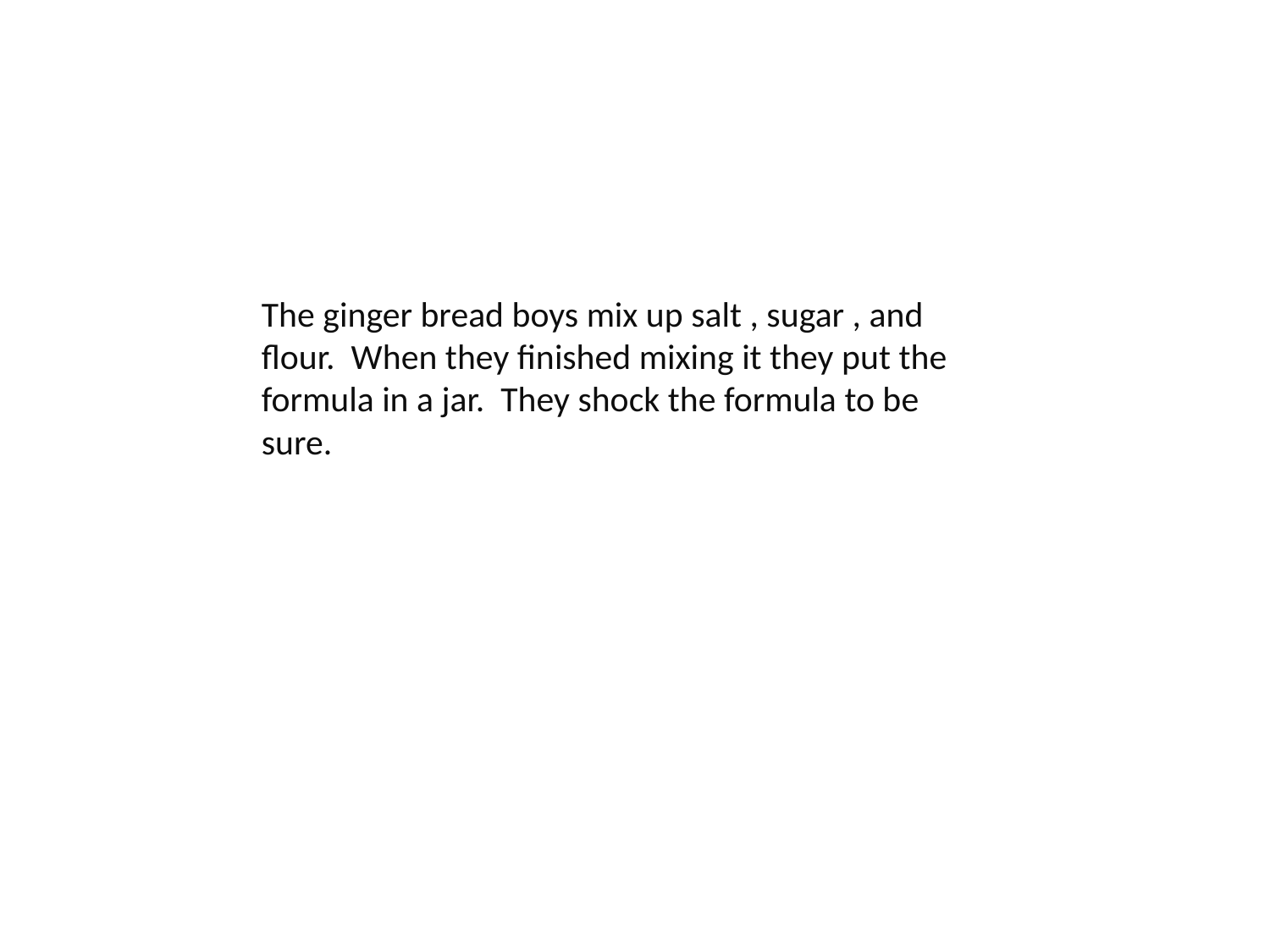

The ginger bread boys mix up salt , sugar , and flour.  When they finished mixing it they put the formula in a jar.  They shock the formula to be sure.